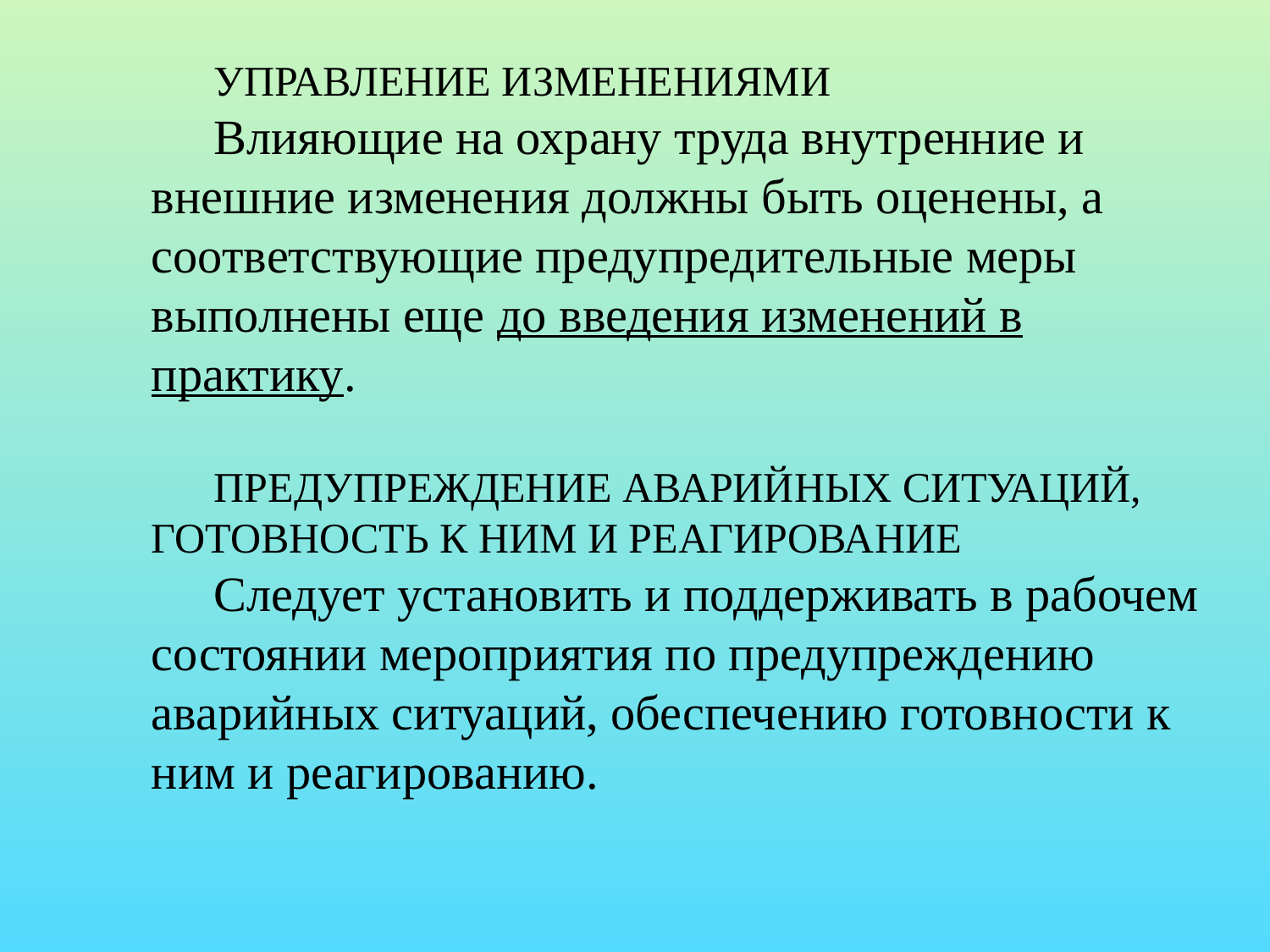

УПРАВЛЕНИЕ ИЗМЕНЕНИЯМИ
Влияющие на охрану труда внутренние и внешние изменения должны быть оценены, а соответствующие предупредительные меры выполнены еще до введения изменений в практику.

ПРЕДУПРЕЖДЕНИЕ АВАРИЙНЫХ СИТУАЦИЙ, ГОТОВНОСТЬ К НИМ И РЕАГИРОВАНИЕ
Следует установить и поддерживать в рабочем состоянии мероприятия по предупреждению аварийных ситуаций, обеспечению готовности к ним и реагированию.